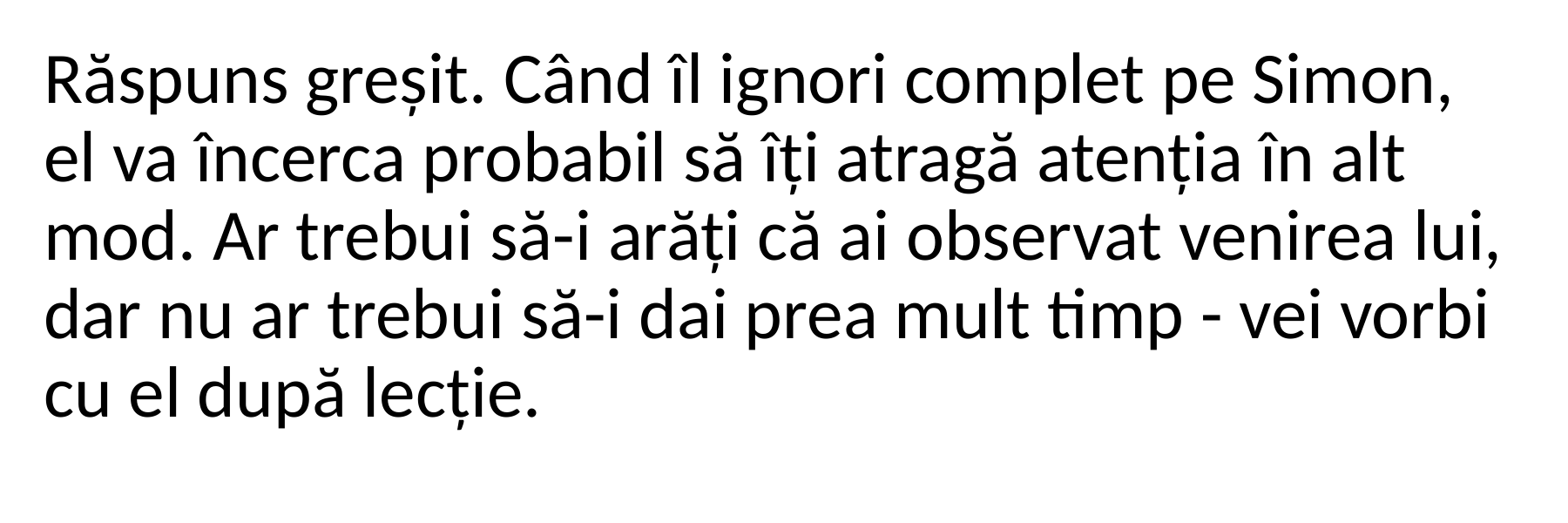

Răspuns greșit. Când îl ignori complet pe Simon, el va încerca probabil să îți atragă atenția în alt mod. Ar trebui să-i arăți că ai observat venirea lui, dar nu ar trebui să-i dai prea mult timp - vei vorbi cu el după lecție.